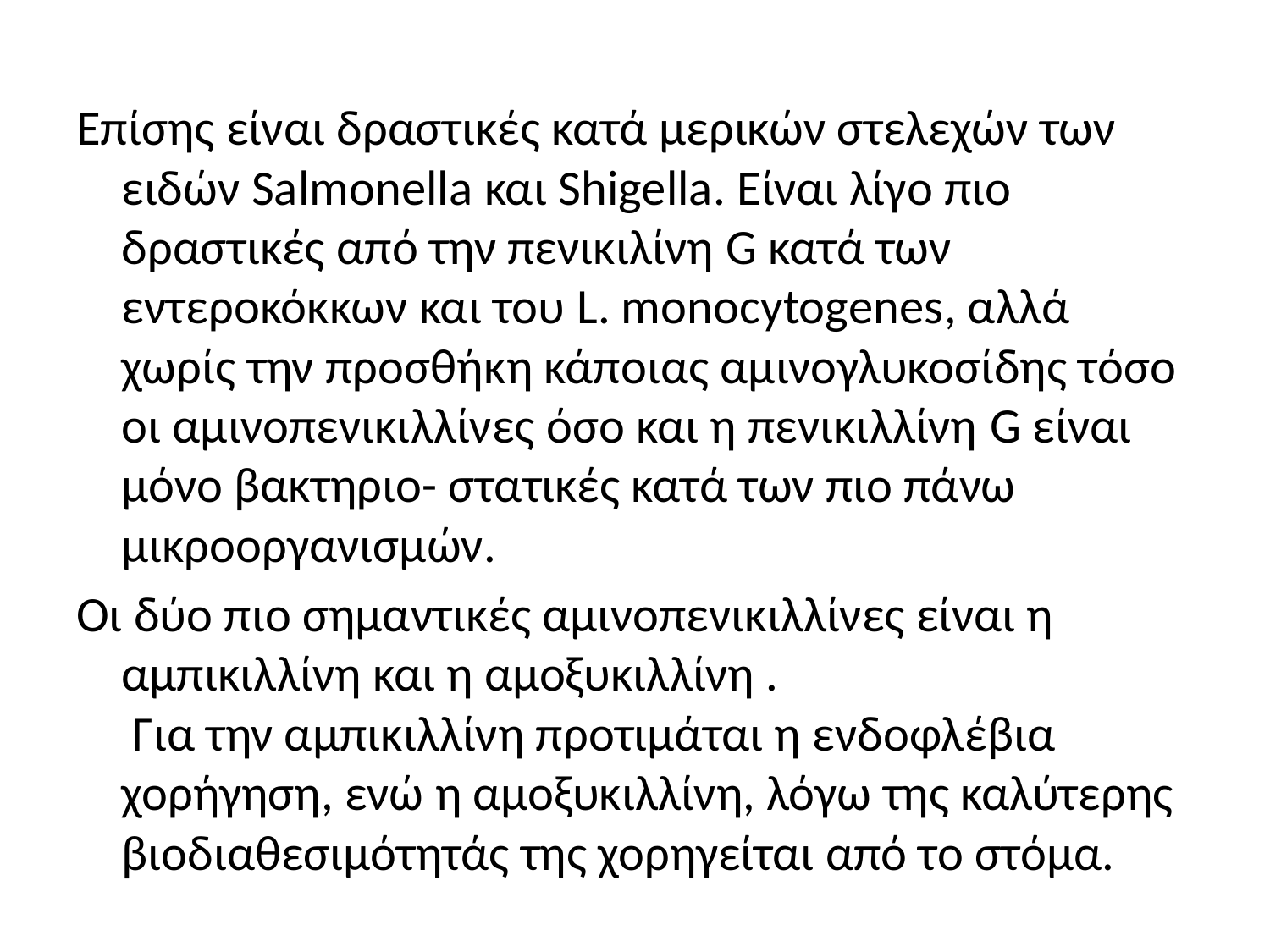

Επίσης είναι δραστικές κατά μερικών στελεχών των ειδών Salmonella και Shigella. Είναι λίγο πιο δραστικές από την πενικιλίνη G κατά των εντεροκόκκων και του L. monocytogenes, αλλά χωρίς την προσθήκη κάποιας αμινογλυκοσίδης τόσο οι αμινοπενικιλλίνες όσο και η πενικιλλίνη G είναι μόνο βακτηριο- στατικές κατά των πιο πάνω μικροοργανισμών.
Οι δύο πιο σημαντικές αμινοπενικιλλίνες είναι η αμπικιλλίνη και η αμοξυκιλλίνη .                                      Για την αμπικιλλίνη προτιμάται η ενδοφλέβια χορήγηση, ενώ η αμοξυκιλλίνη, λόγω της καλύτερης βιοδιαθεσιμότητάς της χορηγείται από το στόμα.